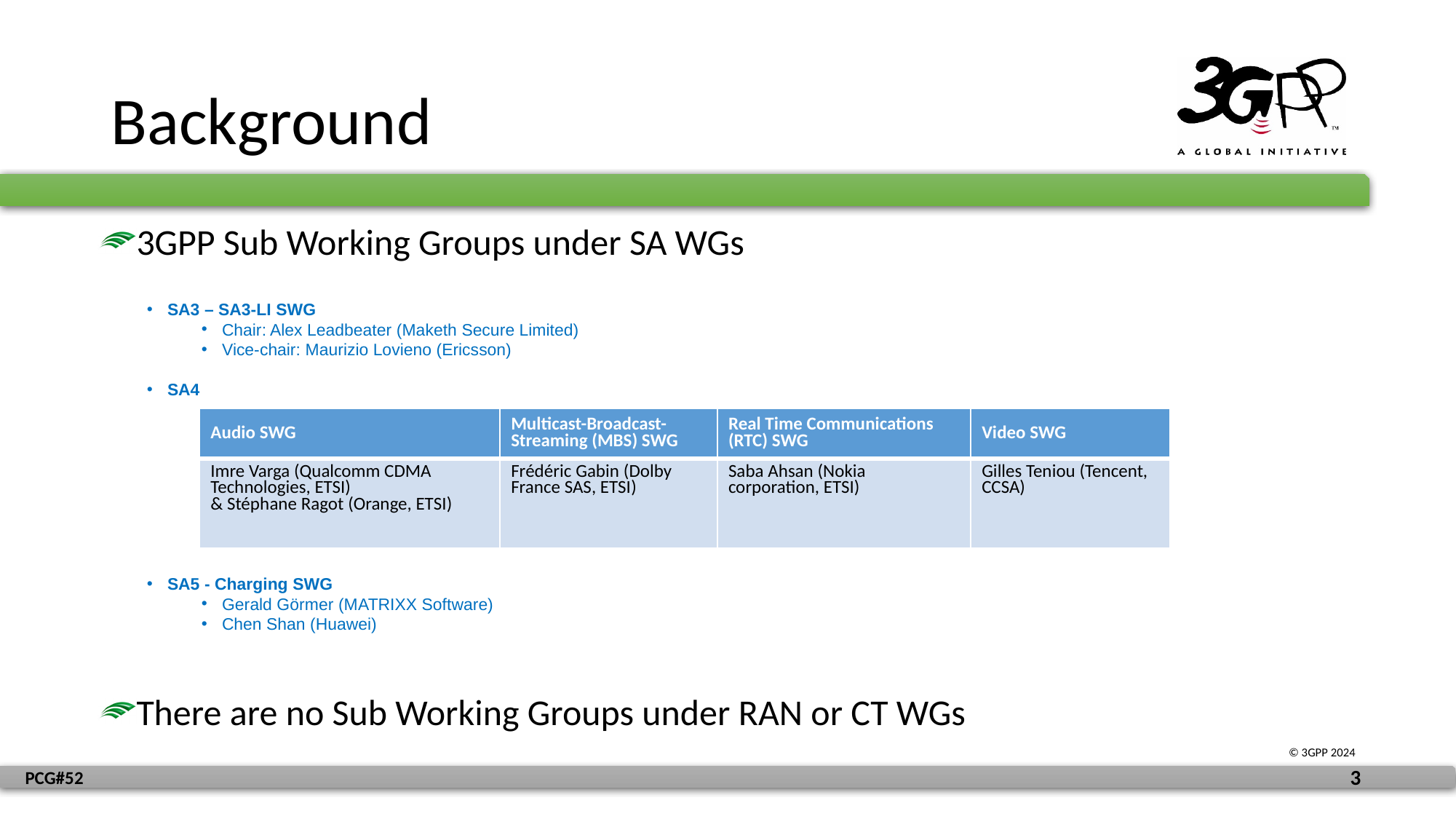

# Background
3GPP Sub Working Groups under SA WGs

SA3 – SA3-LI SWG
Chair: Alex Leadbeater (Maketh Secure Limited)
Vice-chair: Maurizio Lovieno (Ericsson)

SA4

SA5 - Charging SWG
Gerald Görmer (MATRIXX Software)
Chen Shan (Huawei)

| Audio SWG | Multicast-Broadcast-Streaming (MBS) SWG | Real Time Communications (RTC) SWG | Video SWG |
| --- | --- | --- | --- |
| Imre Varga (Qualcomm CDMA Technologies, ETSI) & Stéphane Ragot (Orange, ETSI) | Frédéric Gabin (Dolby France SAS, ETSI) | Saba Ahsan (Nokia corporation, ETSI) | Gilles Teniou (Tencent, CCSA) |
There are no Sub Working Groups under RAN or CT WGs